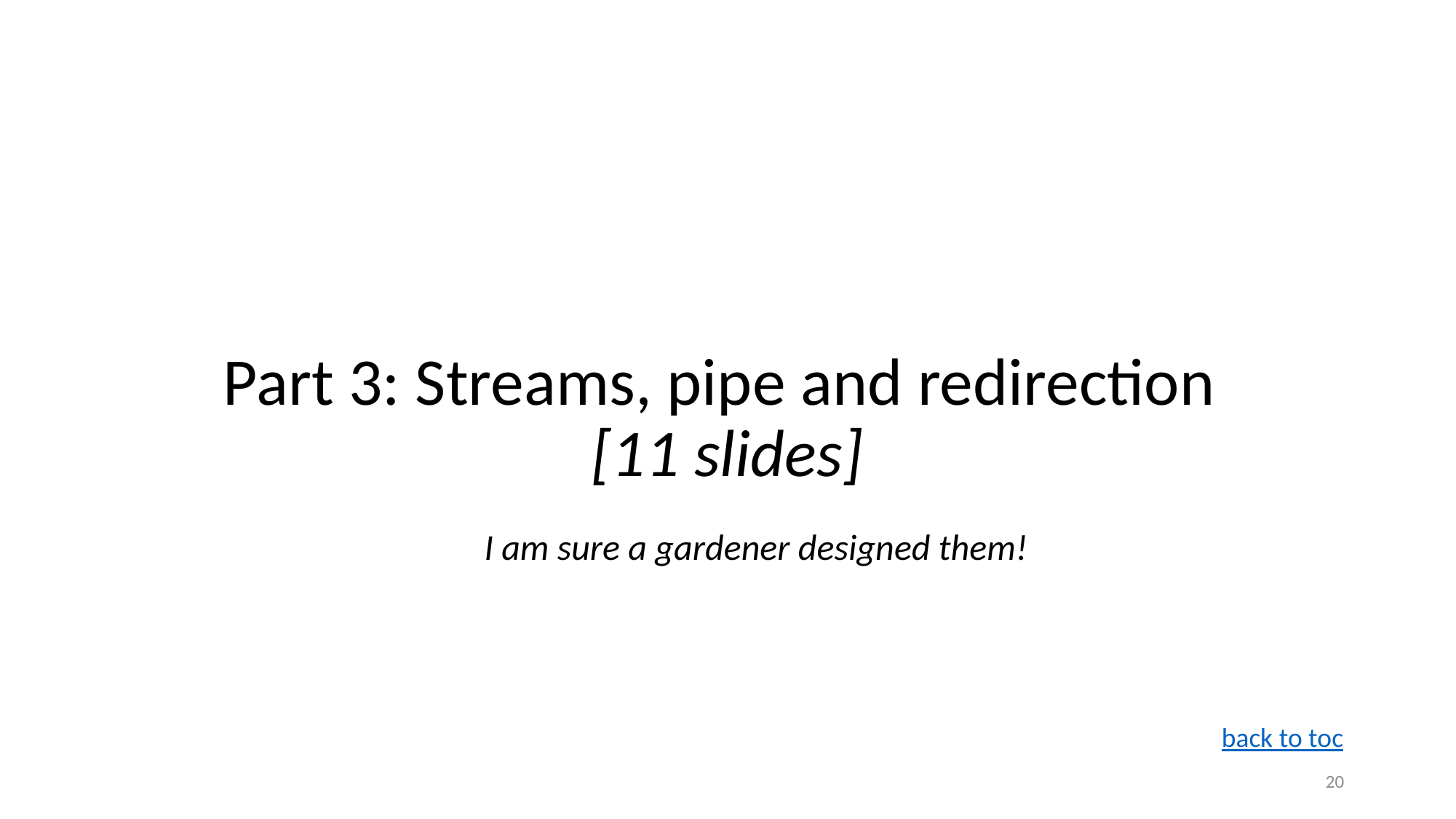

# Part 3: Streams, pipe and redirection [11 slides]
I am sure a gardener designed them!
back to toc
20